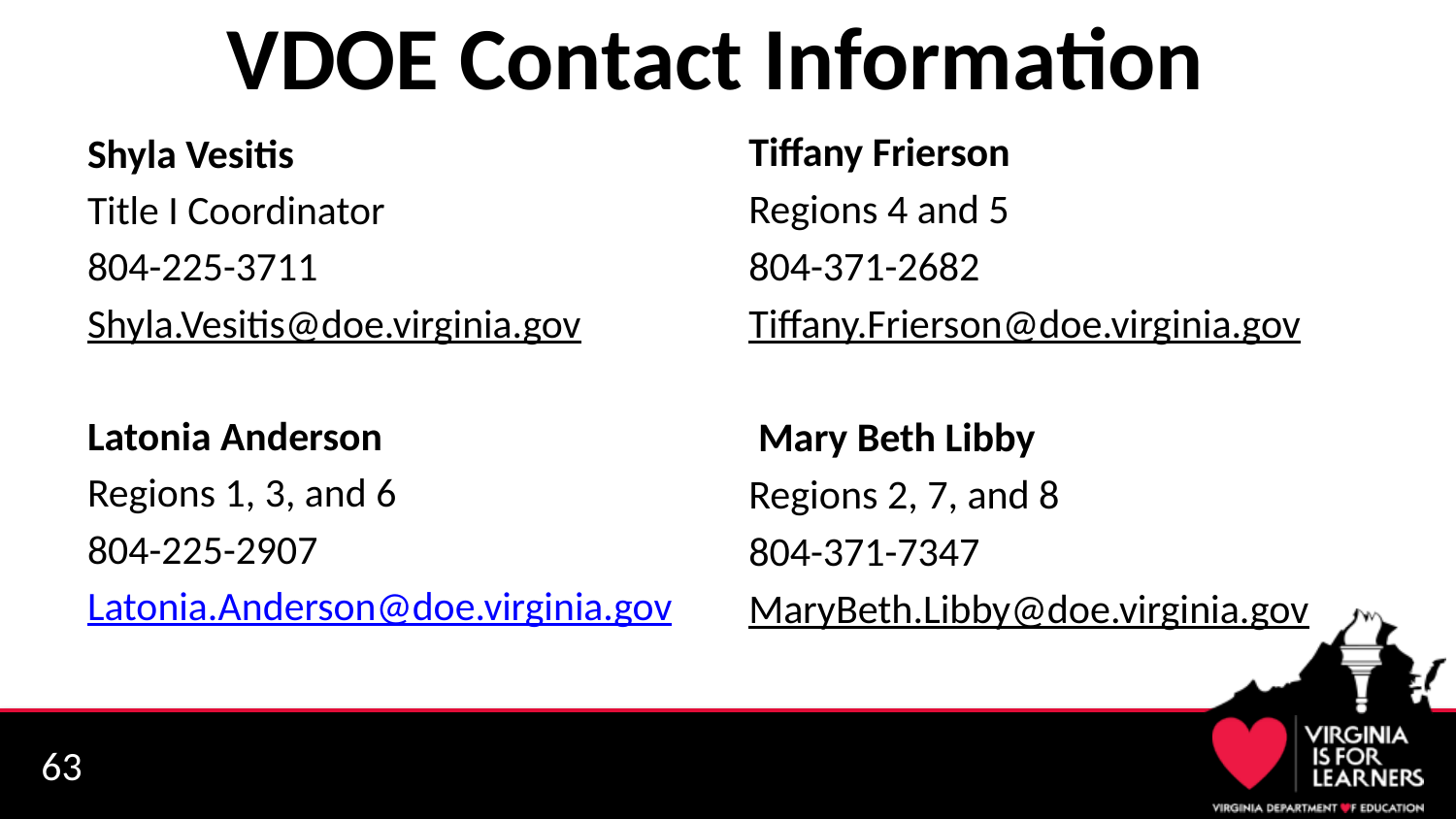

# VDOE Contact Information
Tiffany Frierson
Regions 4 and 5
804-371-2682
Tiffany.Frierson@doe.virginia.gov

 Mary Beth Libby
Regions 2, 7, and 8
804-371-7347
MaryBeth.Libby@doe.virginia.gov

Shyla Vesitis
Title I Coordinator
804-225-3711
Shyla.Vesitis@doe.virginia.gov

Latonia Anderson
Regions 1, 3, and 6
804-225-2907
Latonia.Anderson@doe.virginia.gov